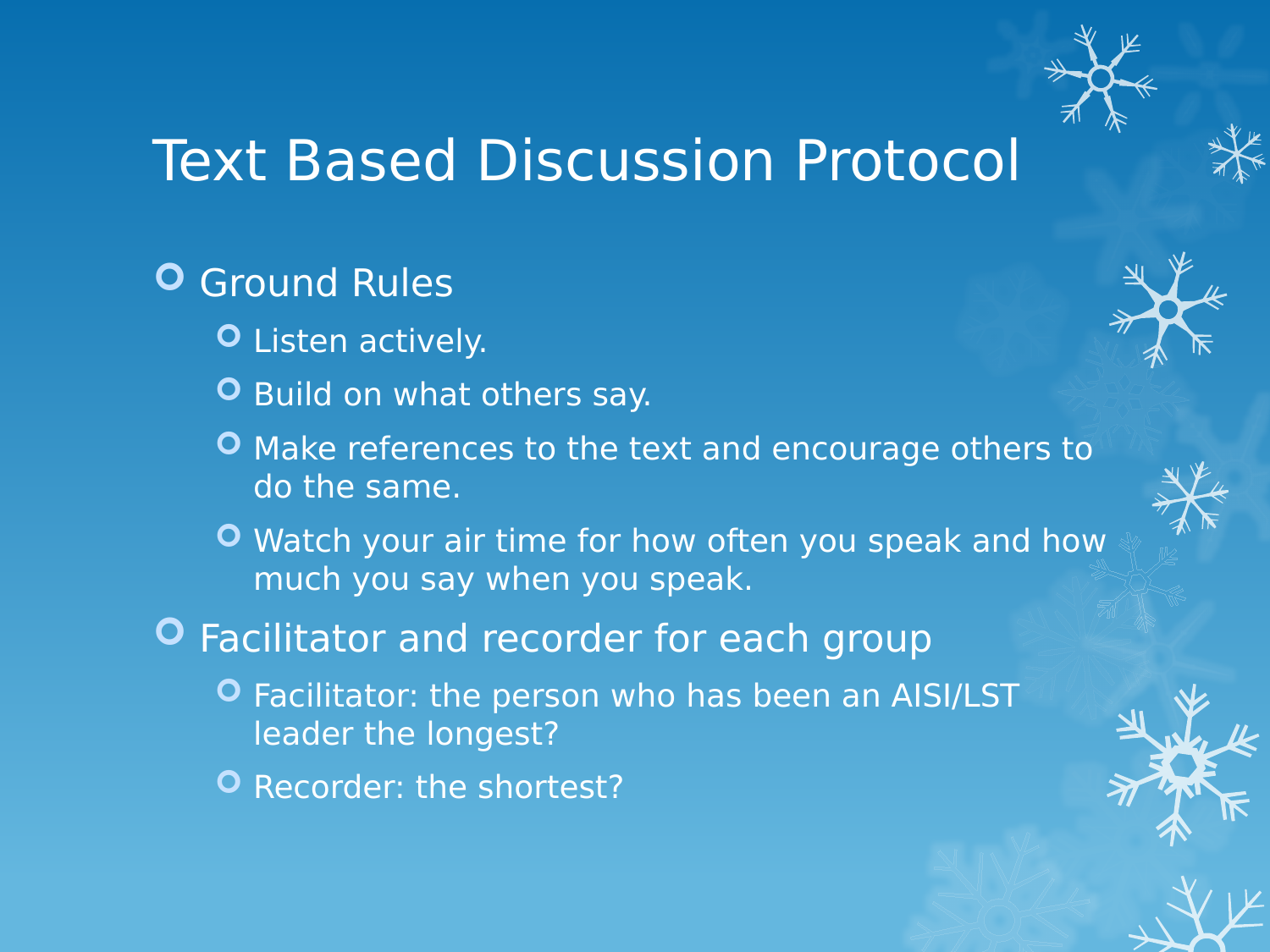

# Text Based Discussion Protocol
Ground Rules
Listen actively.
Build on what others say.
Make references to the text and encourage others to do the same.
Watch your air time for how often you speak and how much you say when you speak.
Facilitator and recorder for each group
Facilitator: the person who has been an AISI/LST leader the longest?
Recorder: the shortest?